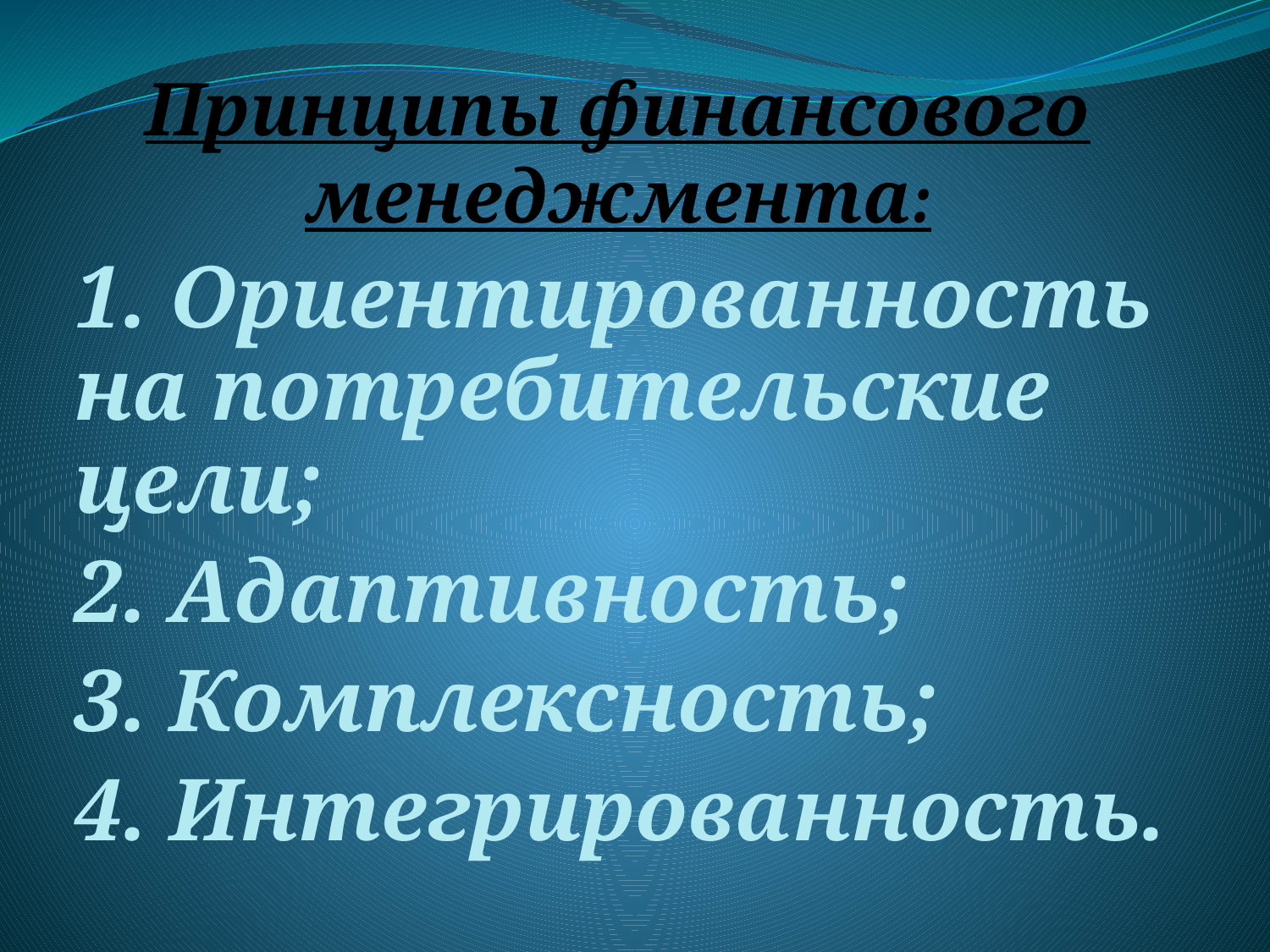

# Принципы финансового менеджмента:
1. Ориентированность на потребительские цели;
2. Адаптивность;
3. Комплексность;
4. Интегрированность.